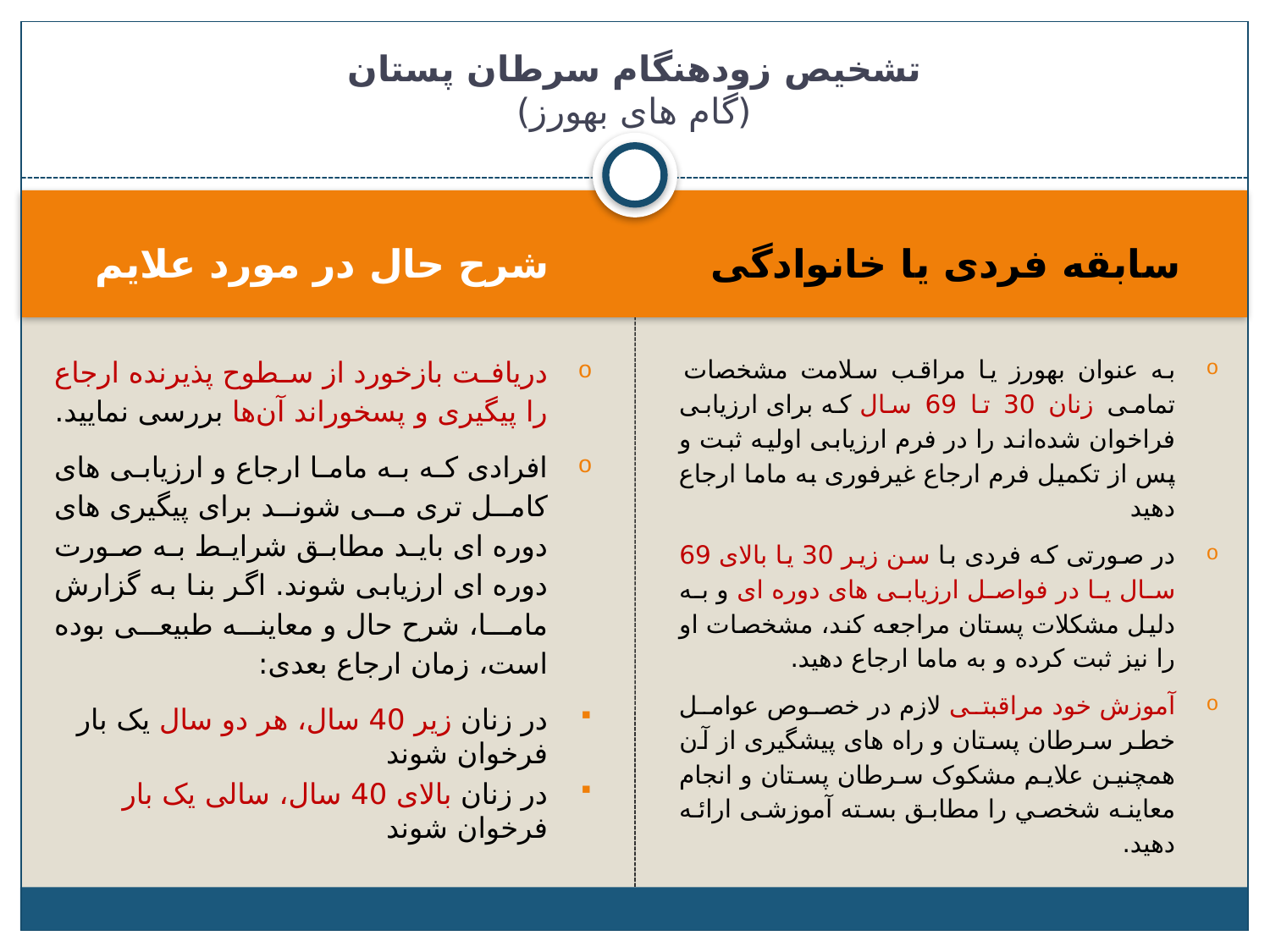

# تشخیص زودهنگام سرطان پستان (گام های بهورز)
شرح حال در مورد علایم
سابقه فردی یا خانوادگی
دريافت بازخورد از سطوح پذيرنده ارجاع را پیگیری و پسخوراند آن‌ها بررسی نمایید.
افرادی که به ماما ارجاع و ارزیابی های کامل تری می شوند برای پیگیری های دوره ای باید مطابق شرایط به صورت دوره ای ارزیابی شوند. اگر بنا به گزارش ماما، شرح حال و معاینه طبیعی بوده است، زمان ارجاع بعدی:
در زنان زیر 40 سال، هر دو سال یک بار فرخوان شوند
در زنان بالای 40 سال، سالی یک بار فرخوان شوند
به عنوان بهورز یا مراقب سلامت مشخصات تمامی زنان 30 تا 69 سال که برای ارزیابی فراخوان شده‌اند را در فرم ارزیابی اولیه ثبت و پس از تکمیل فرم ارجاع غیرفوری به ماما ارجاع دهید
در صورتی که فردی با سن زیر 30 یا بالای 69 سال یا در فواصل ارزیابی های دوره ای و به دلیل مشکلات پستان مراجعه کند، مشخصات او را نیز ثبت کرده و به ماما ارجاع دهید.
آموزش خود مراقبتی لازم در خصوص عوامل خطر سرطان پستان و راه های پیشگیری از آن همچنین علایم مشکوک سرطان پستان و انجام معاينه شخصي را مطابق بسته آموزشی ارائه دهید.